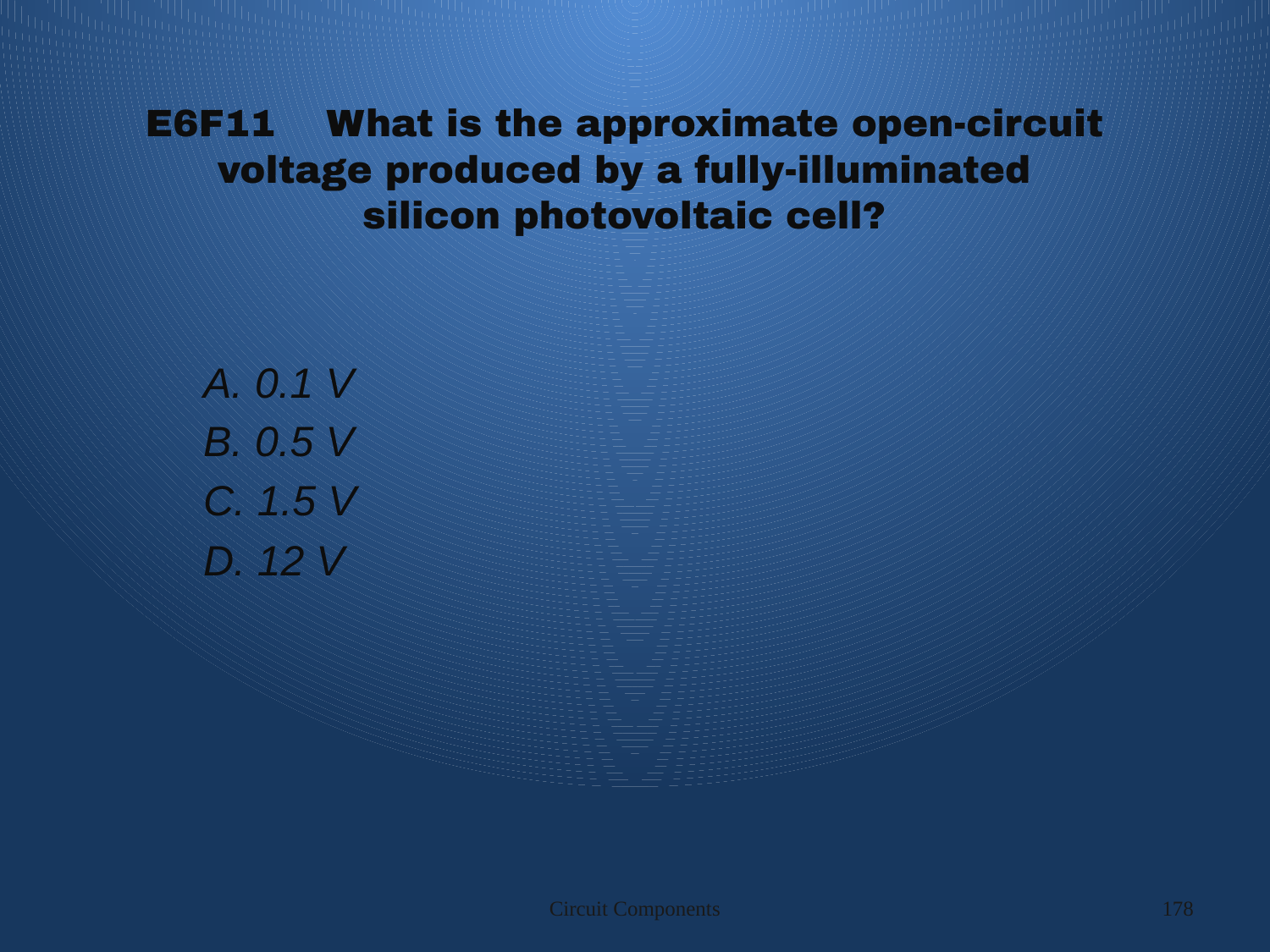

# E6F11    What is the approximate open-circuit voltage produced by a fully-illuminated silicon photovoltaic cell?
A. 0.1 V
B. 0.5 V
C. 1.5 V
D. 12 V

Circuit Components
178